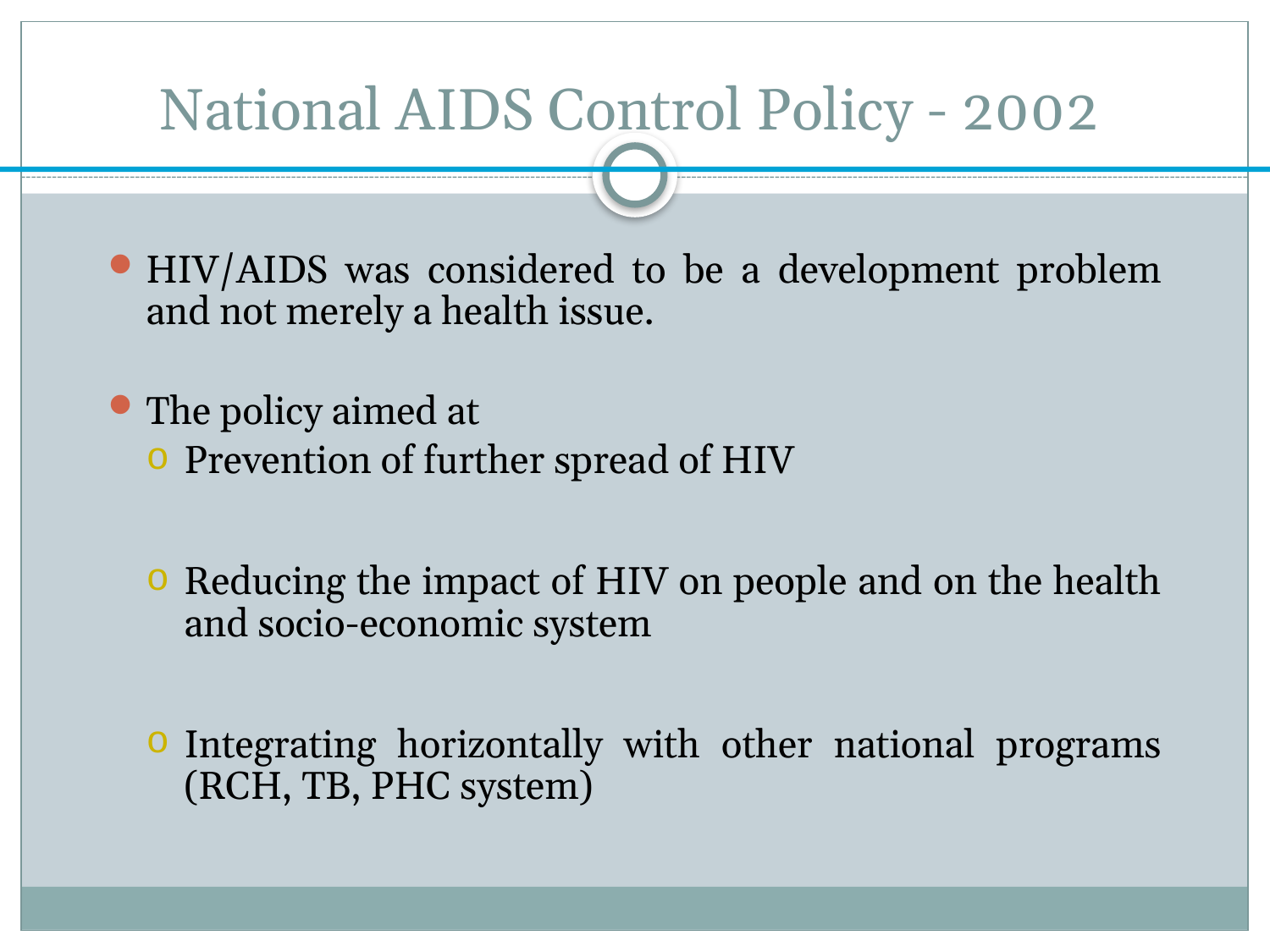

# National AIDS Control Policy - 2002

HIV/AIDS was considered to be a development problem and not merely a health issue.

The policy aimed at
Prevention of further spread of HIV

Reducing the impact of HIV on people and on the health and socio-economic system

Integrating horizontally with other national programs (RCH, TB, PHC system)